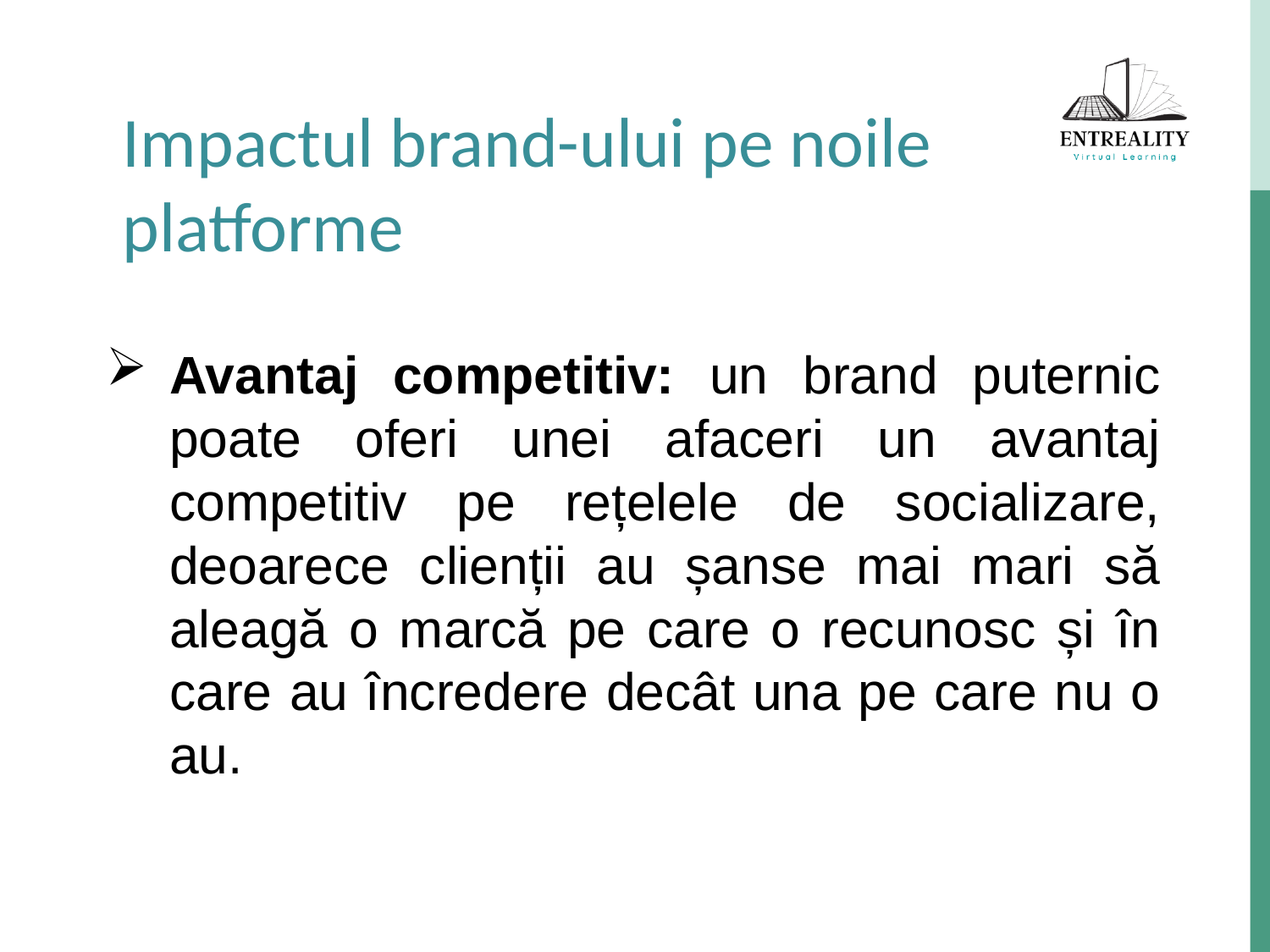

Impactul brand-ului pe noile platforme
Avantaj competitiv: un brand puternic poate oferi unei afaceri un avantaj competitiv pe rețelele de socializare, deoarece clienții au șanse mai mari să aleagă o marcă pe care o recunosc și în care au încredere decât una pe care nu o au.